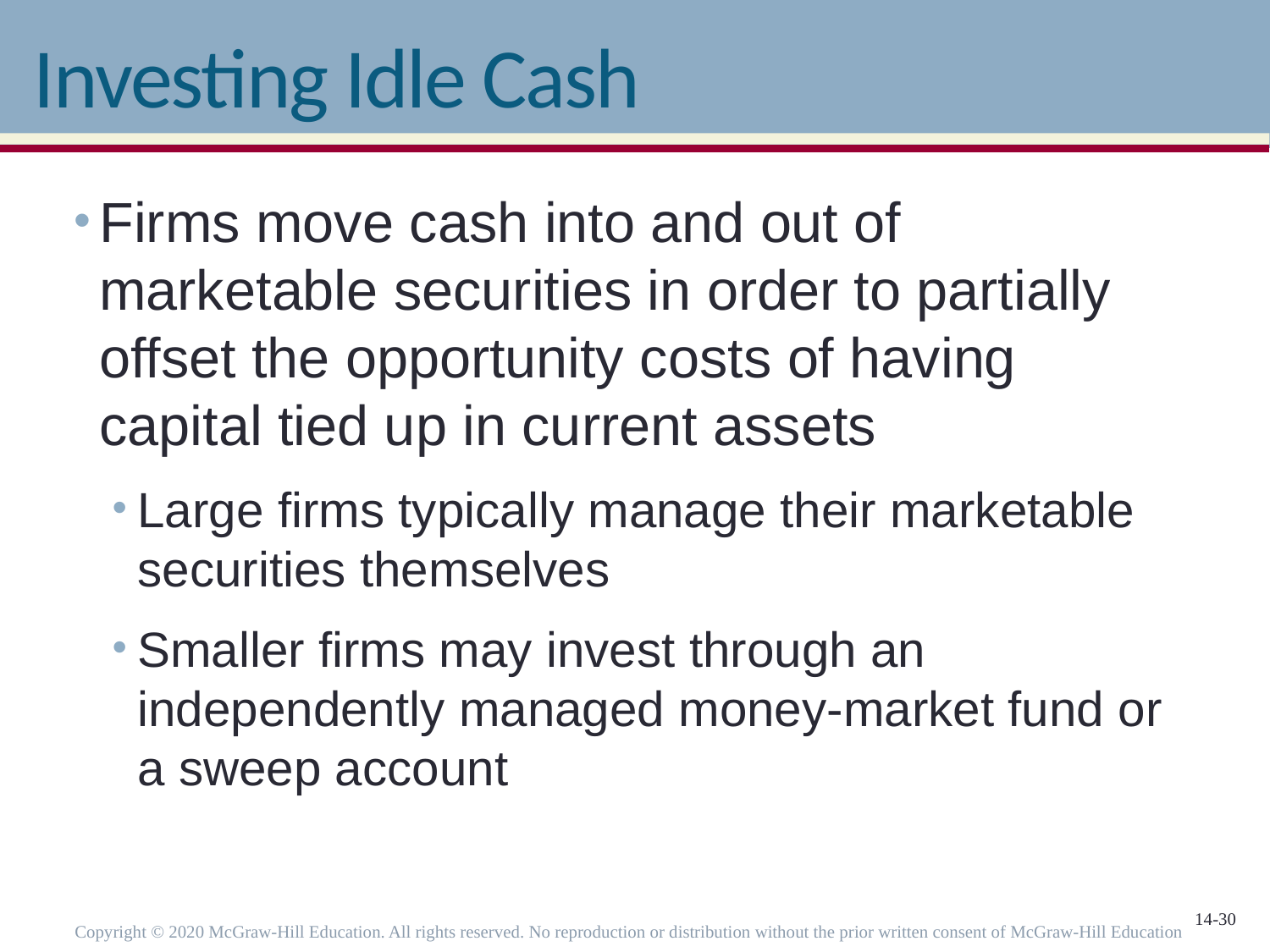

# Investing Idle Cash
Firms move cash into and out of marketable securities in order to partially offset the opportunity costs of having capital tied up in current assets
Large firms typically manage their marketable securities themselves
Smaller firms may invest through an independently managed money-market fund or a sweep account
Copyright © 2020 McGraw-Hill Education. All rights reserved. No reproduction or distribution without the prior written consent of McGraw-Hill Education